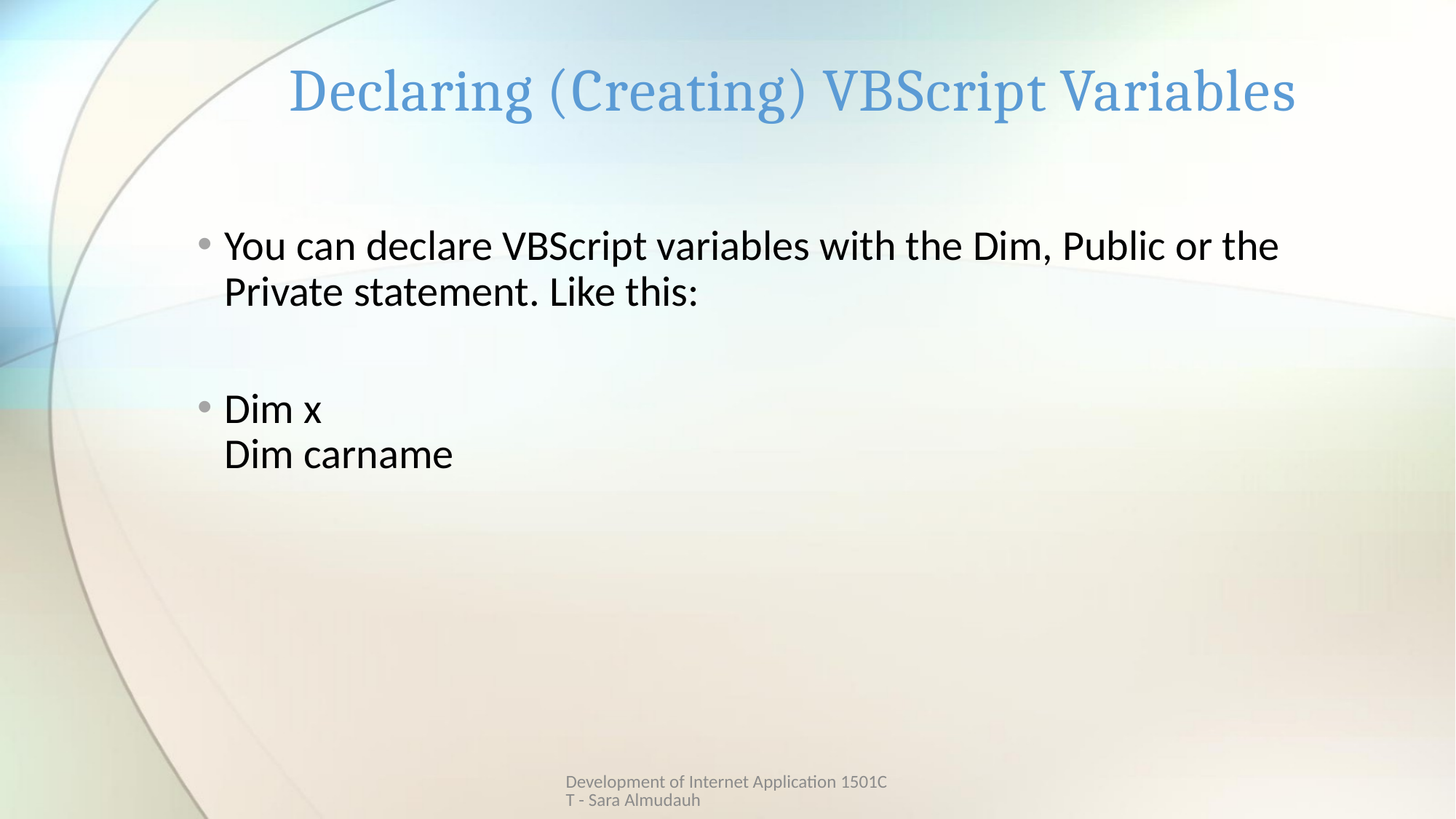

# Declaring (Creating) VBScript Variables
You can declare VBScript variables with the Dim, Public or the Private statement. Like this:

Dim x
Dim carname
Development of Internet Application 1501CT - Sara Almudauh